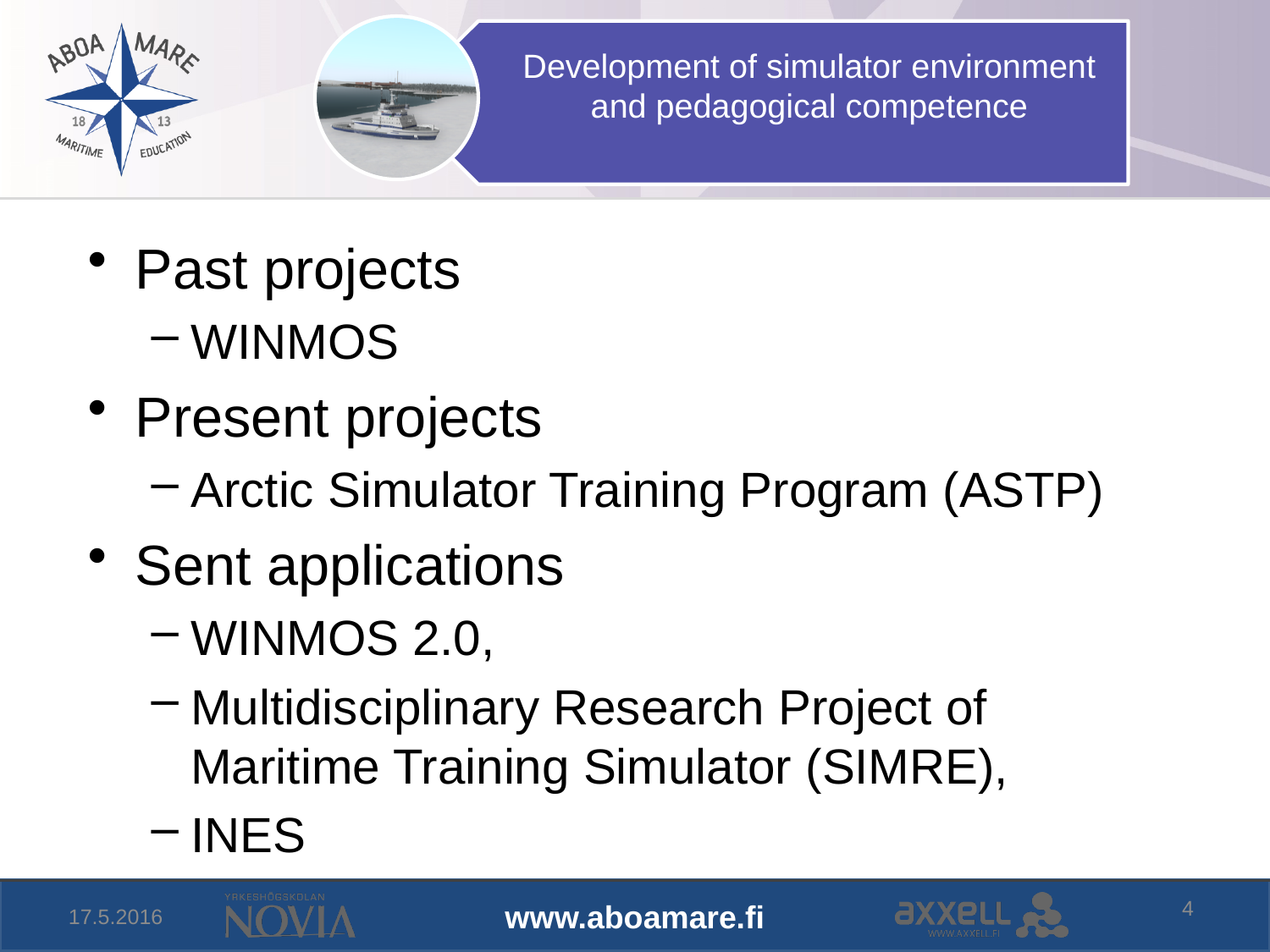

Development of simulator environment and pedagogical competence

Past projects
WINMOS
Present projects
Arctic Simulator Training Program (ASTP)
Sent applications
WINMOS 2.0,
Multidisciplinary Research Project of Maritime Training Simulator (SIMRE),
INES